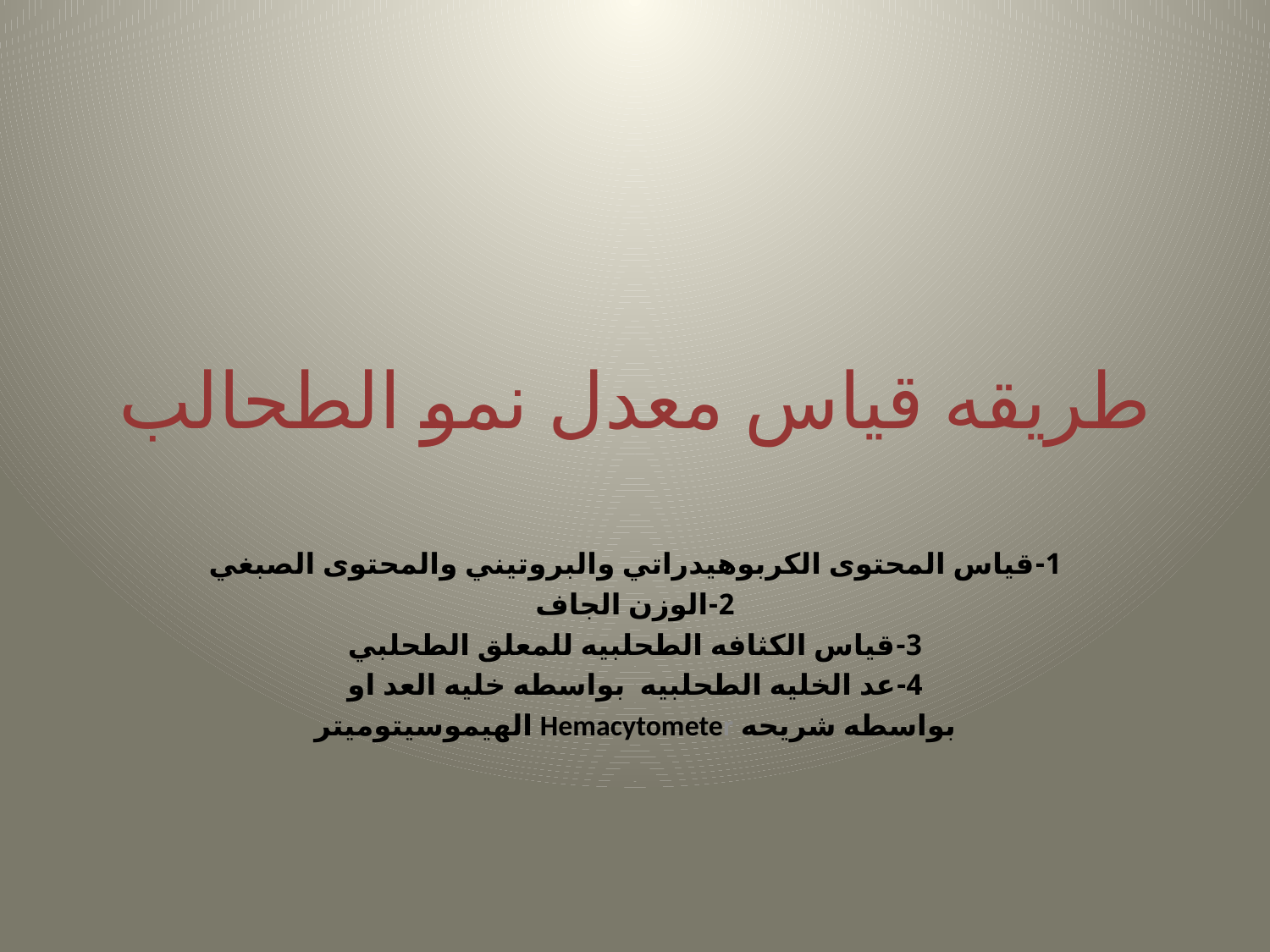

# طريقه قياس معدل نمو الطحالب
1-قياس المحتوى الكربوهيدراتي والبروتيني والمحتوى الصبغي
2-الوزن الجاف
3-قياس الكثافه الطحلبيه للمعلق الطحلبي
4-عد الخليه الطحلبيه  بواسطه خليه العد او
بواسطه شريحه Hemacytometer الهيموسيتوميتر